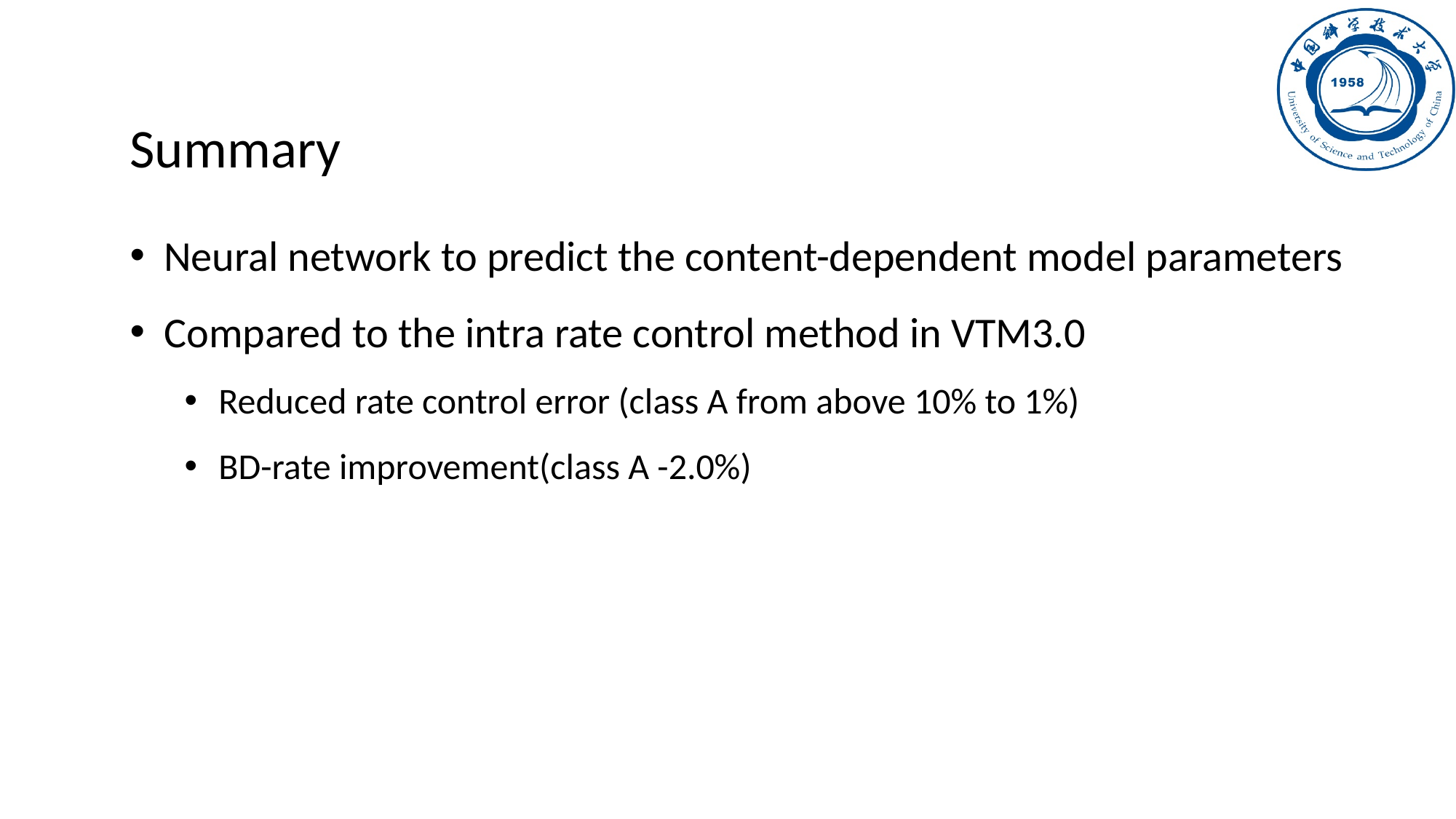

Summary

Neural network to predict the content-dependent model parameters
Compared to the intra rate control method in VTM3.0
Reduced rate control error (class A from above 10% to 1%)
BD-rate improvement(class A -2.0%)